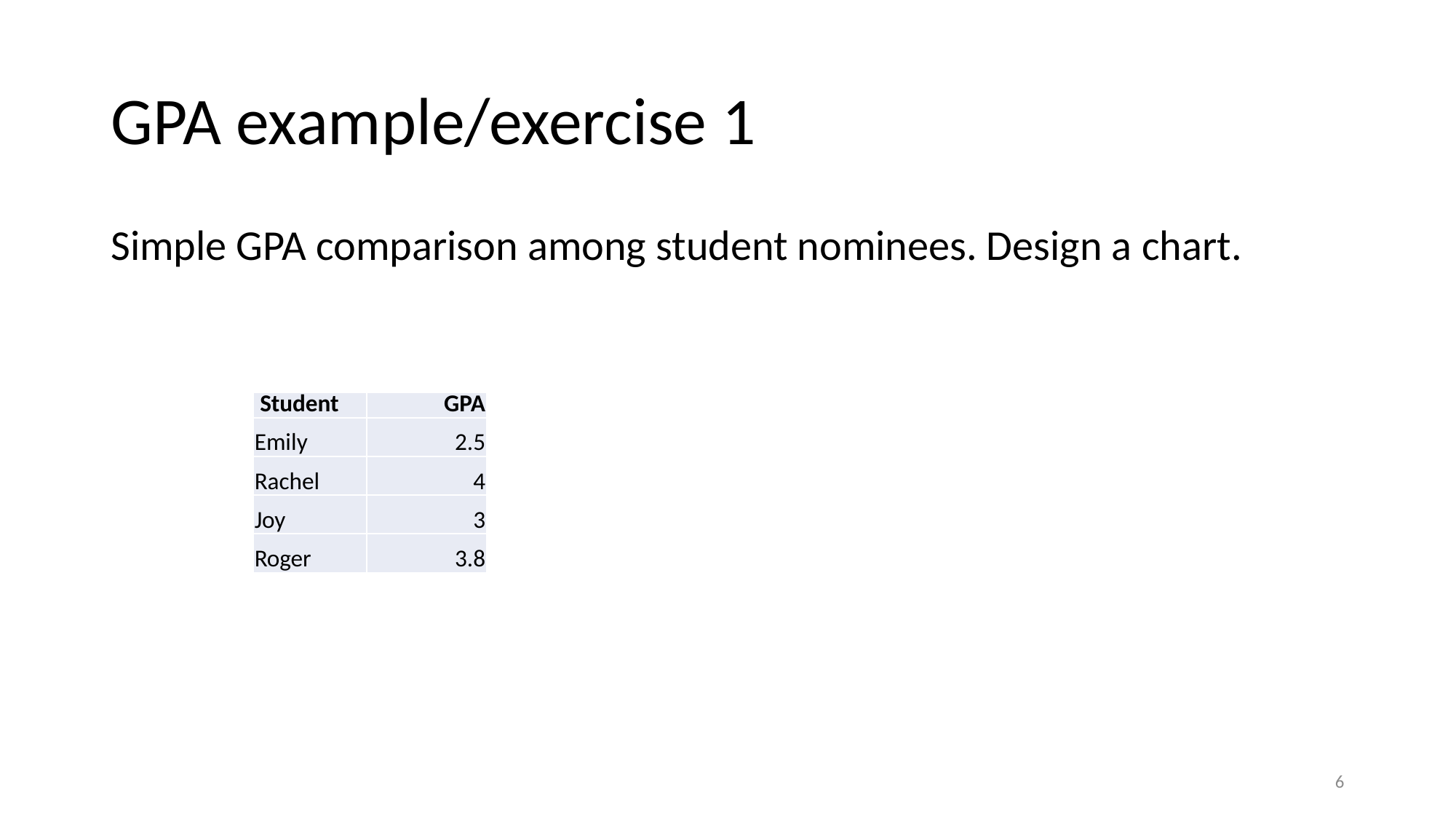

# GPA example/exercise 1
Simple GPA comparison among student nominees. Design a chart.

| Student | GPA |
| --- | --- |
| Emily | 2.5 |
| Rachel | 4 |
| Joy | 3 |
| Roger | 3.8 |
6